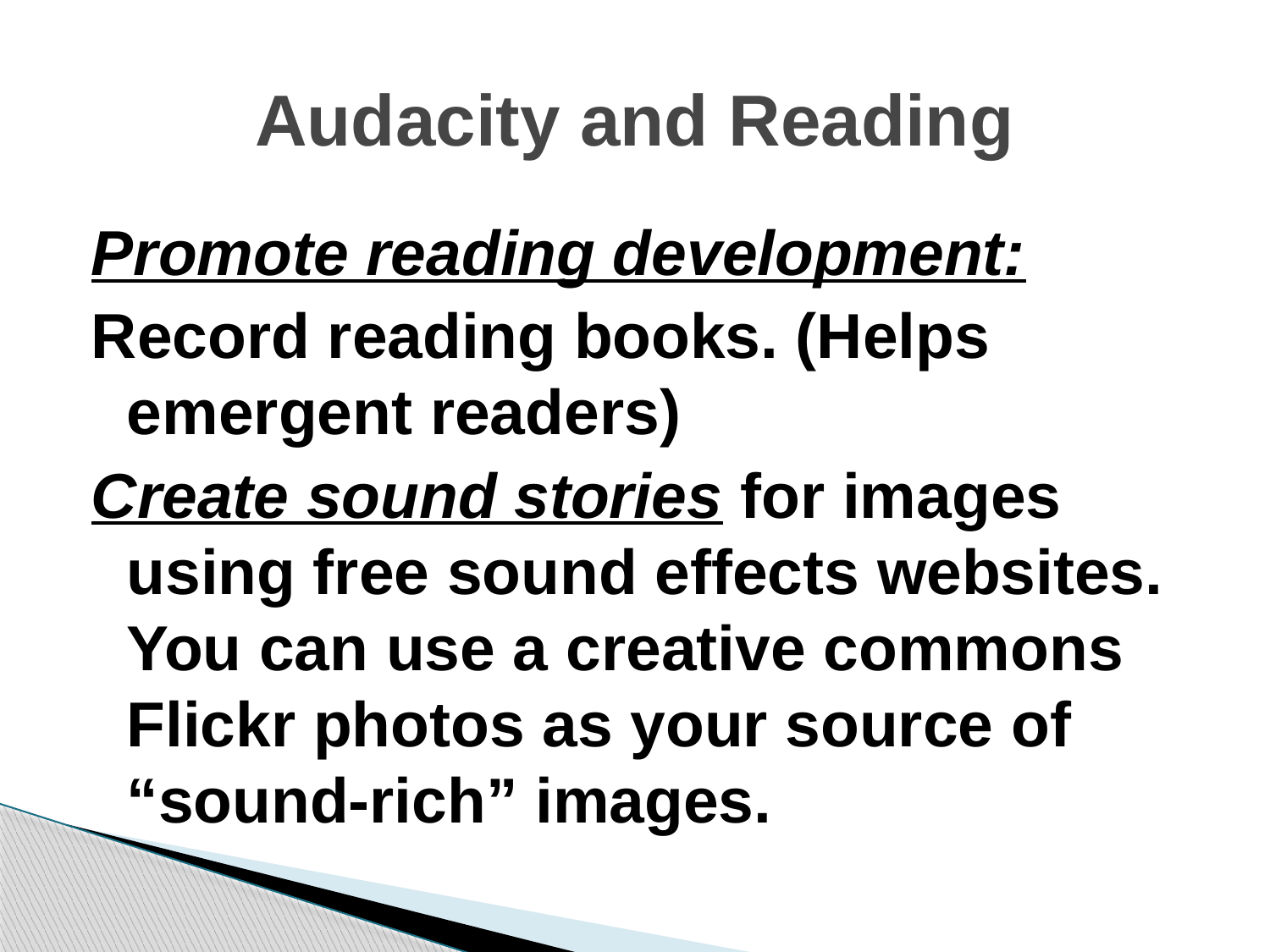

# Audacity and Reading
Promote reading development:
Record reading books. (Helps emergent readers)
Create sound stories for images using free sound effects websites. You can use a creative commons Flickr photos as your source of “sound-rich” images.